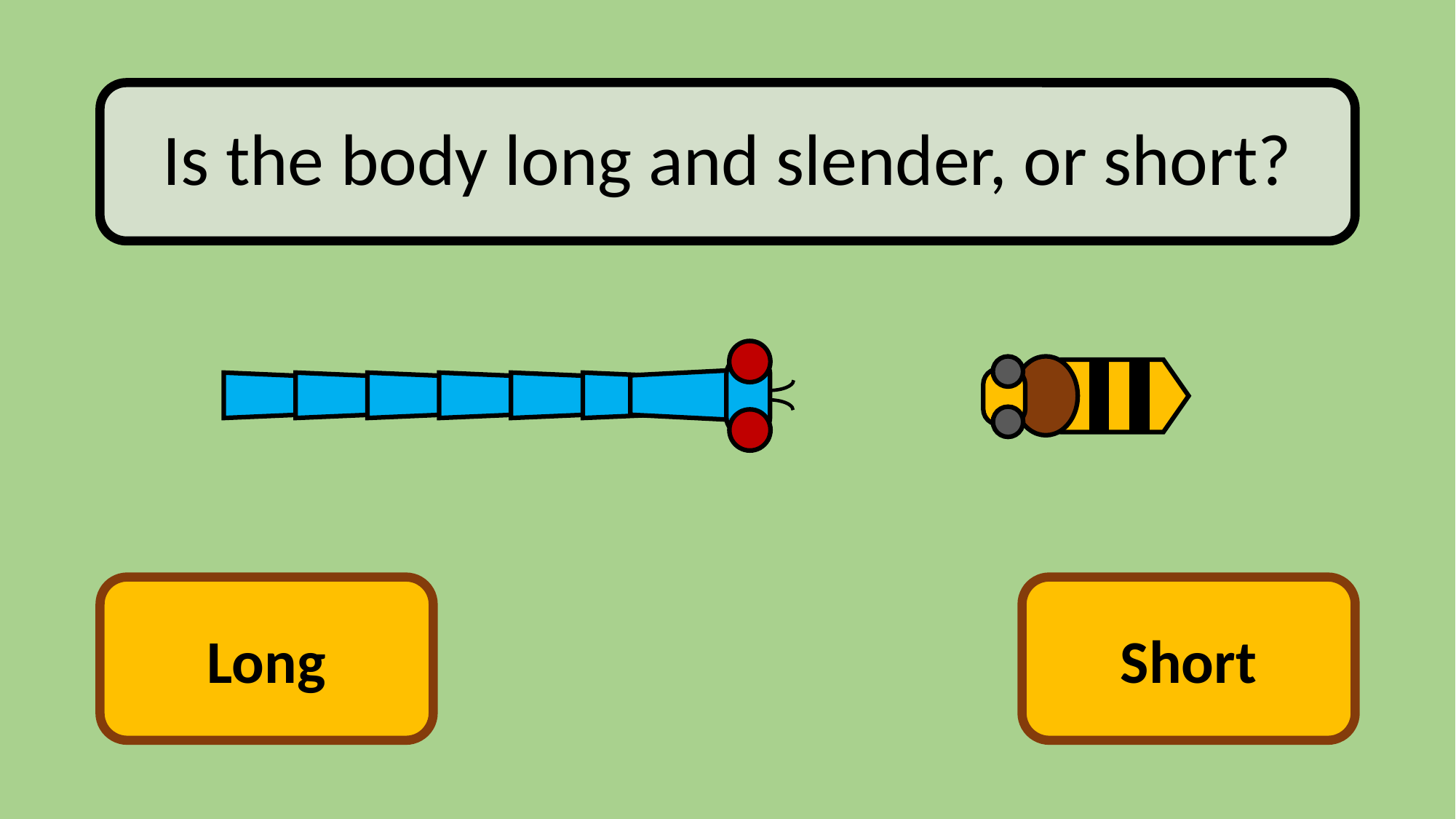

Is the body long and slender, or short?

Long
Short